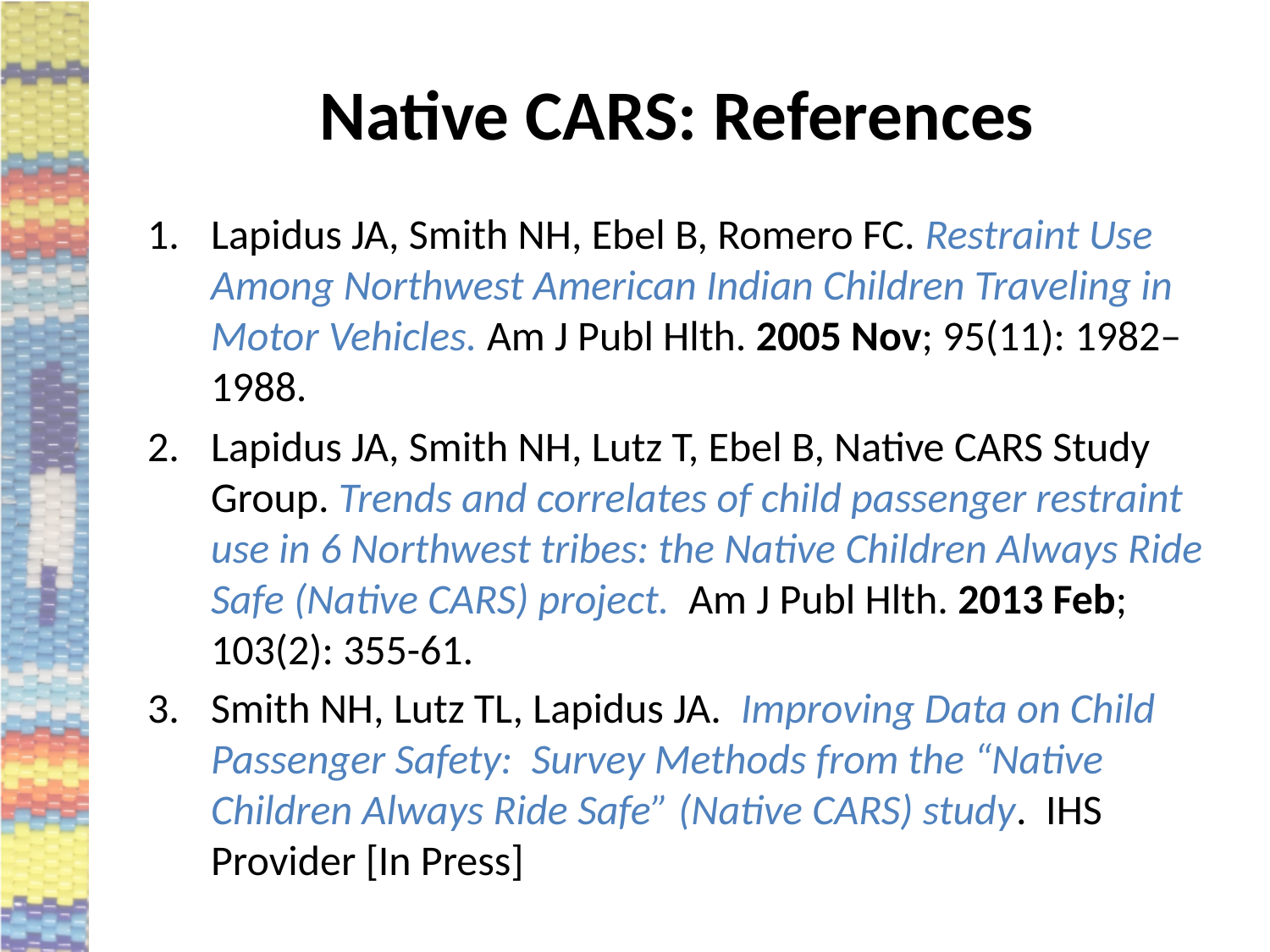

# Native CARS: References
Lapidus JA, Smith NH, Ebel B, Romero FC. Restraint Use Among Northwest American Indian Children Traveling in Motor Vehicles. Am J Publ Hlth. 2005 Nov; 95(11): 1982–1988.
Lapidus JA, Smith NH, Lutz T, Ebel B, Native CARS Study Group. Trends and correlates of child passenger restraint use in 6 Northwest tribes: the Native Children Always Ride Safe (Native CARS) project.  Am J Publ Hlth. 2013 Feb; 103(2): 355-61.
Smith NH, Lutz TL, Lapidus JA.  Improving Data on Child Passenger Safety:  Survey Methods from the “Native Children Always Ride Safe” (Native CARS) study.  IHS Provider [In Press]